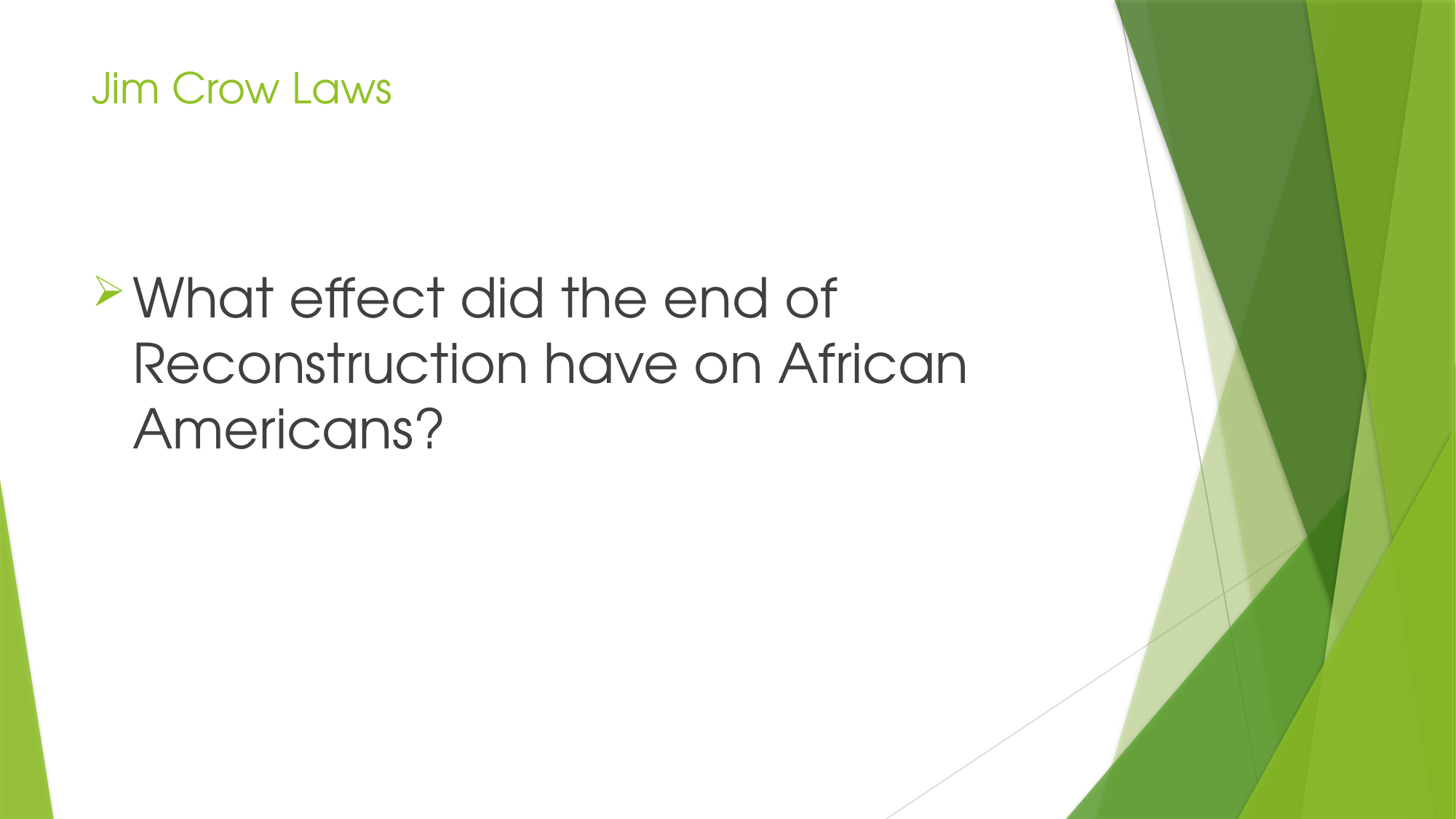

# Jim Crow Laws
What effect did the end of Reconstruction have on African Americans?